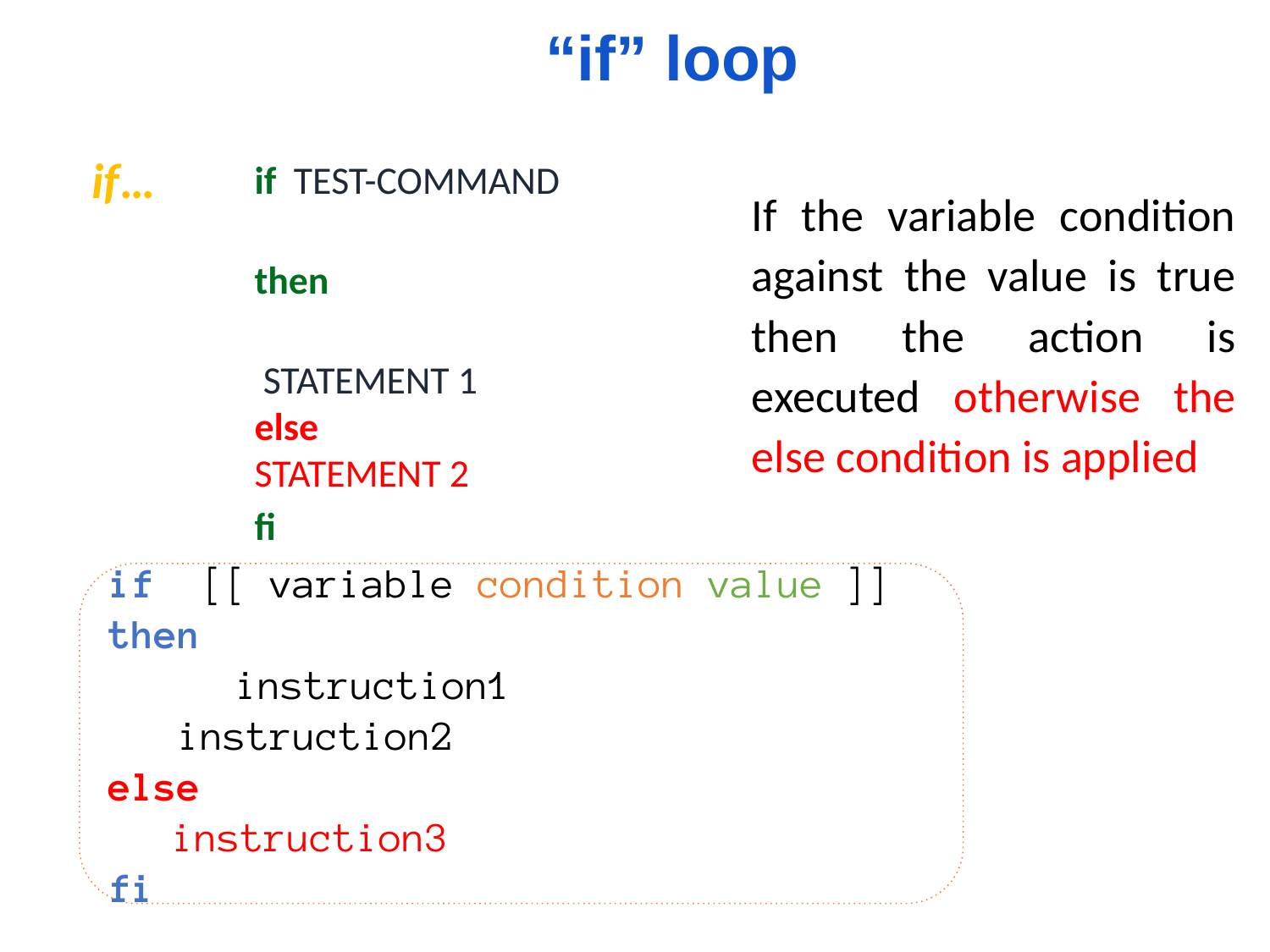

“if” loop
if  TEST-COMMAND

then

 STATEMENT 1
else
STATEMENT 2
fi
if…
If the variable condition against the value is true then the action is executed otherwise the else condition is applied
if  [[ variable condition value ]]
then
	instruction1
   instruction2
else
instruction3
fi